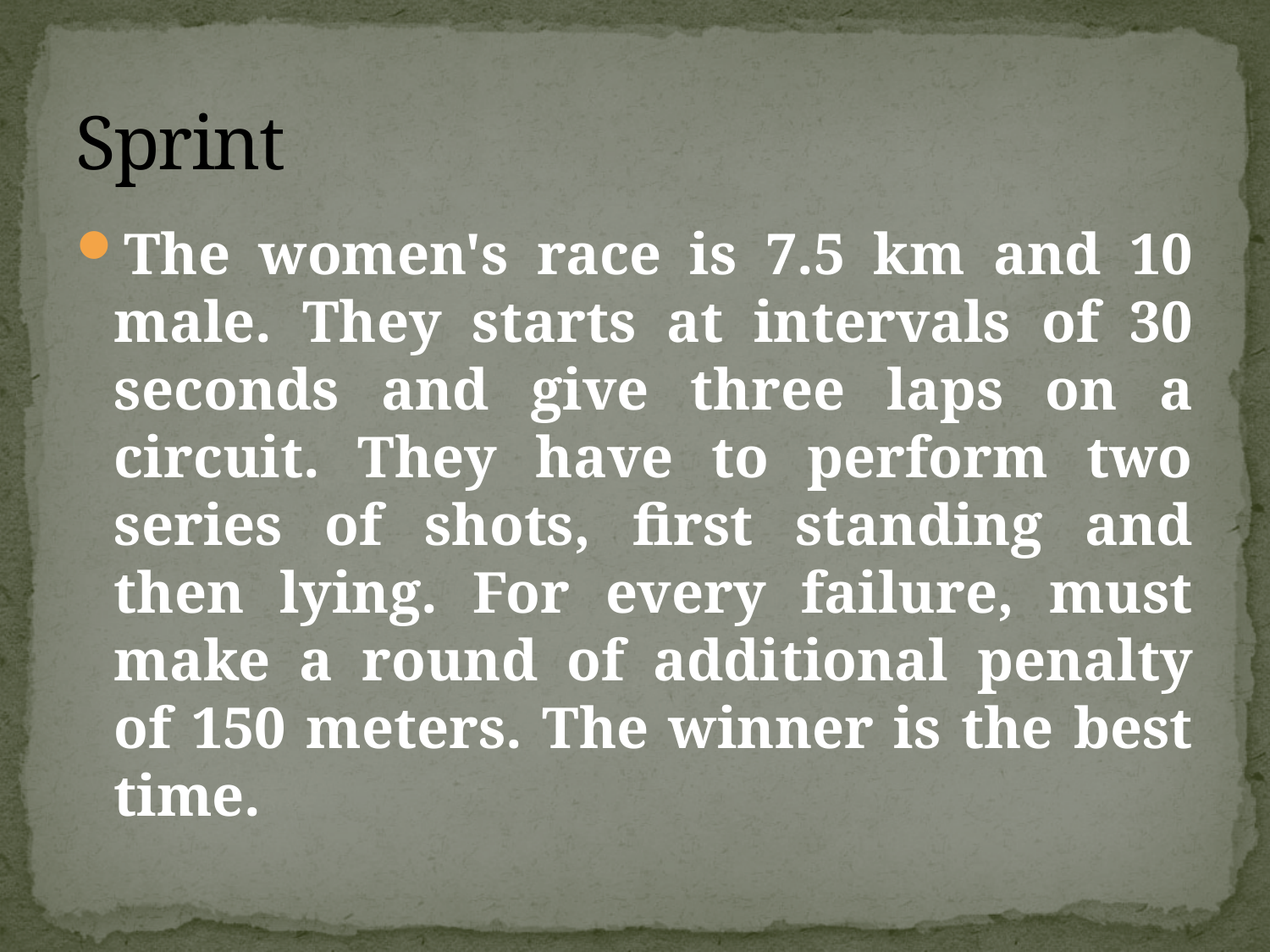

# Sprint
The women's race is 7.5 km and 10 male. They starts at intervals of 30 seconds and give three laps on a circuit. They have to perform two series of shots, first standing and then lying. For every failure, must make a round of additional penalty of 150 meters. The winner is the best time.